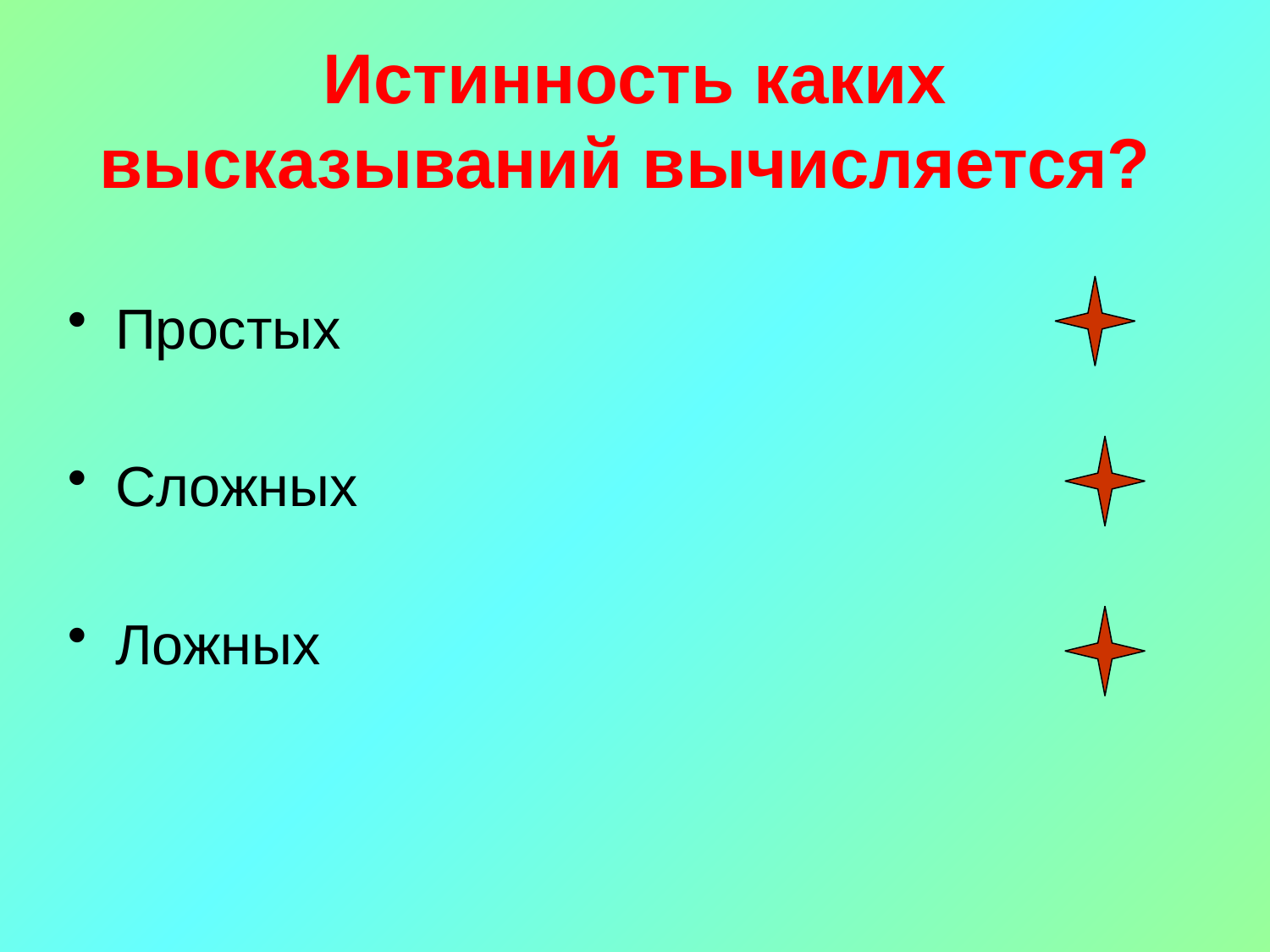

# Истинность каких высказываний вычисляется?

Простых

Сложных

Ложных